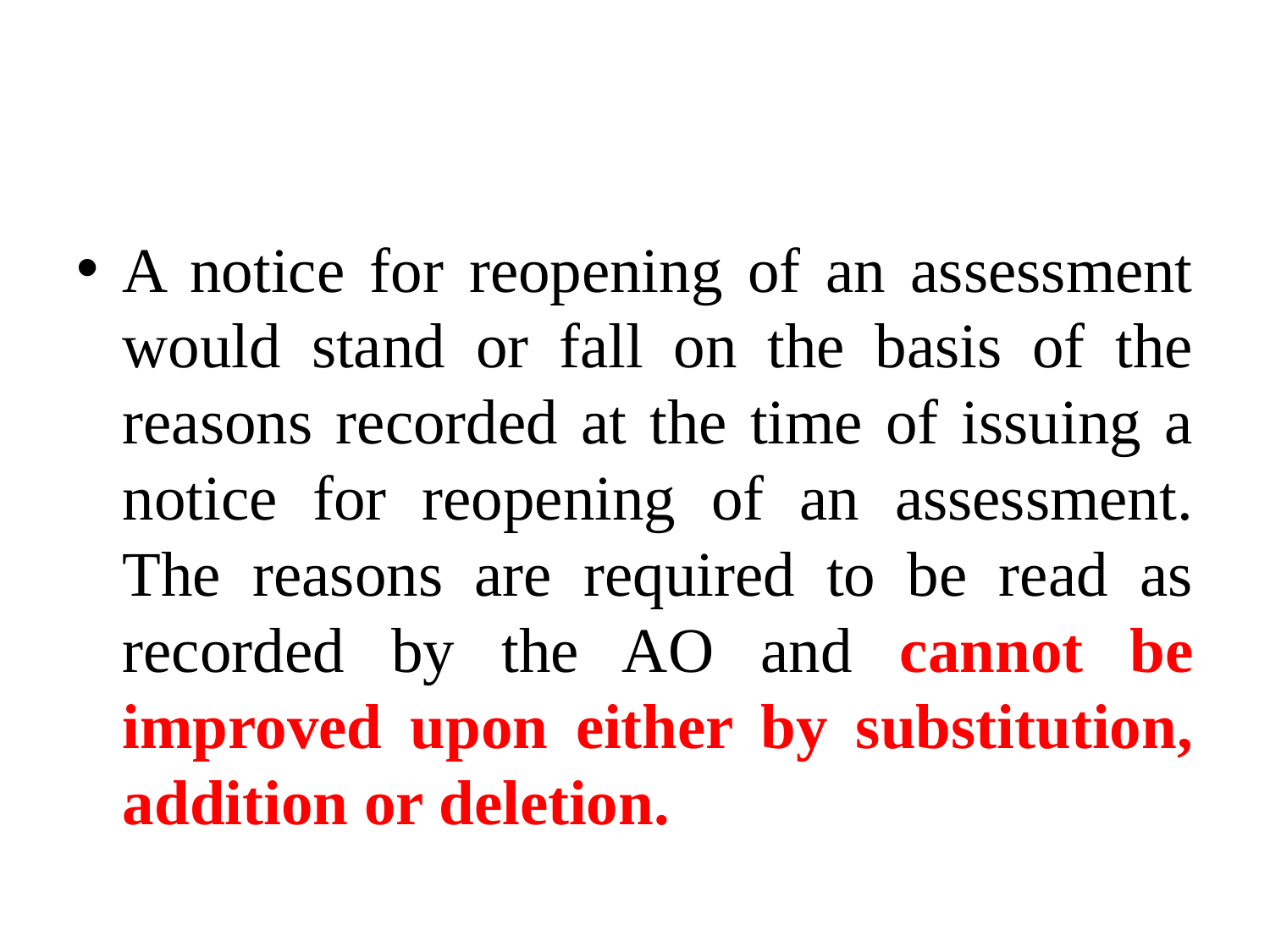

#
A notice for reopening of an assessment would stand or fall on the basis of the reasons recorded at the time of issuing a notice for reopening of an assessment. The reasons are required to be read as recorded by the AO and cannot be improved upon either by substitution, addition or deletion.